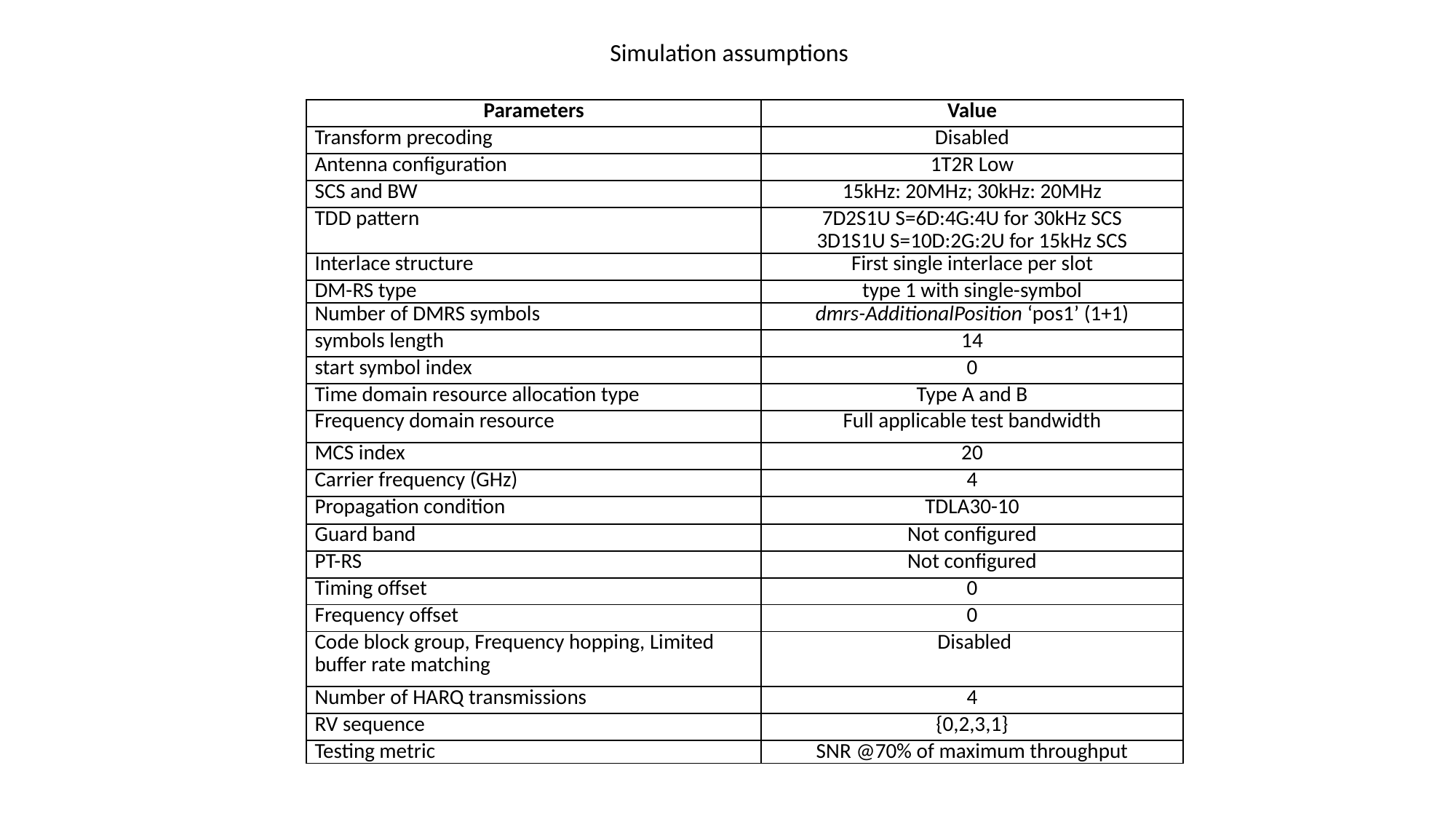

# Simulation assumptions
| Parameters | Value |
| --- | --- |
| Transform precoding | Disabled |
| Antenna configuration | 1T2R Low |
| SCS and BW | 15kHz: 20MHz; 30kHz: 20MHz |
| TDD pattern | 7D2S1U S=6D:4G:4U for 30kHz SCS 3D1S1U S=10D:2G:2U for 15kHz SCS |
| Interlace structure | First single interlace per slot |
| DM-RS type | type 1 with single-symbol |
| Number of DMRS symbols | dmrs-AdditionalPosition ‘pos1’ (1+1) |
| symbols length | 14 |
| start symbol index | 0 |
| Time domain resource allocation type | Type A and B |
| Frequency domain resource | Full applicable test bandwidth |
| MCS index | 20 |
| Carrier frequency (GHz) | 4 |
| Propagation condition | TDLA30-10 |
| Guard band | Not configured |
| PT-RS | Not configured |
| Timing offset | 0 |
| Frequency offset | 0 |
| Code block group, Frequency hopping, Limited buffer rate matching | Disabled |
| Number of HARQ transmissions | 4 |
| RV sequence | {0,2,3,1} |
| Testing metric | SNR @70% of maximum throughput |